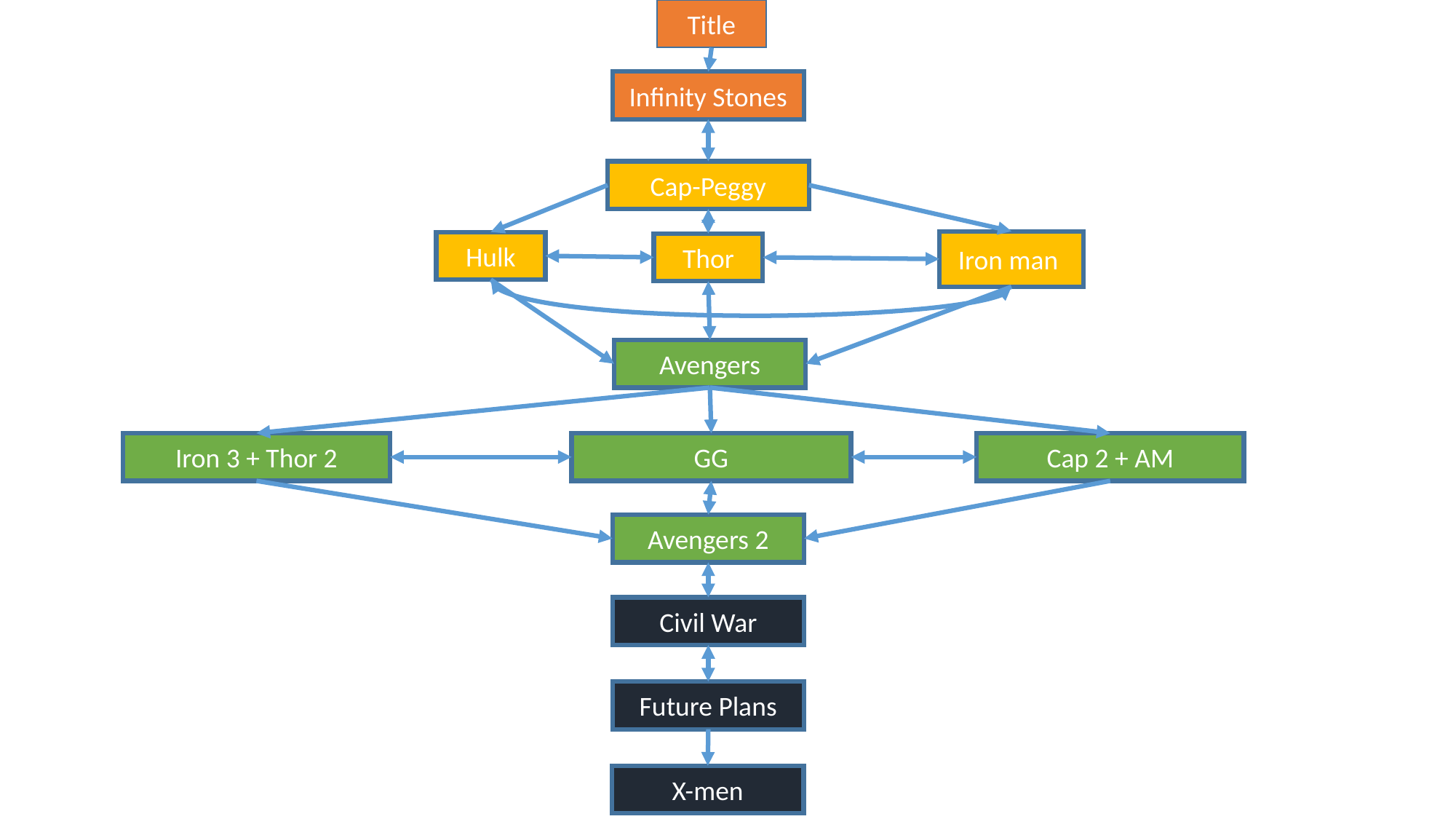

Title
Infinity Stones
Cap-Peggy
Iron man
Hulk
Thor
Avengers
Iron 3 + Thor 2
GG
Cap 2 + AM
Avengers 2
Civil War
Future Plans
X-men